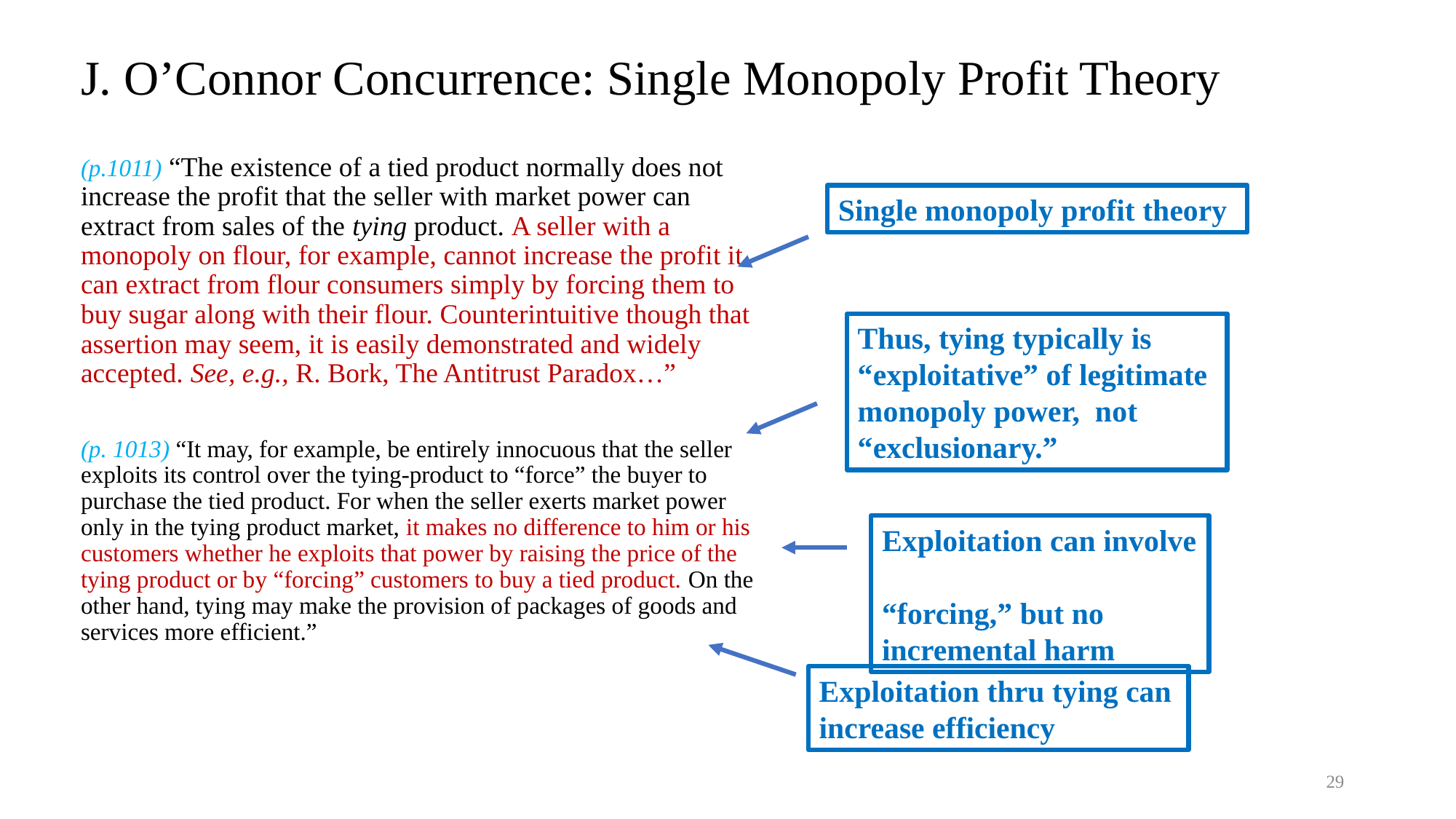

# J. O’Connor Concurrence: Single Monopoly Profit Theory
(p.1011) “The existence of a tied product normally does not increase the profit that the seller with market power can extract from sales of the tying product. A seller with a monopoly on flour, for example, cannot increase the profit it can extract from flour consumers simply by forcing them to buy sugar along with their flour. Counterintuitive though that assertion may seem, it is easily demonstrated and widely accepted. See, e.g., R. Bork, The Antitrust Paradox…”
(p. 1013) “It may, for example, be entirely innocuous that the seller exploits its control over the tying-product to “force” the buyer to purchase the tied product. For when the seller exerts market power only in the tying product market, it makes no difference to him or his customers whether he exploits that power by raising the price of the tying product or by “forcing” customers to buy a tied product. On the other hand, tying may make the provision of packages of goods and services more efficient.”
Single monopoly profit theory
Thus, tying typically is “exploitative” of legitimate monopoly power,  not “exclusionary.”
Exploitation can involve
“forcing,” but no incremental harm
Exploitation thru tying can increase efficiency
29